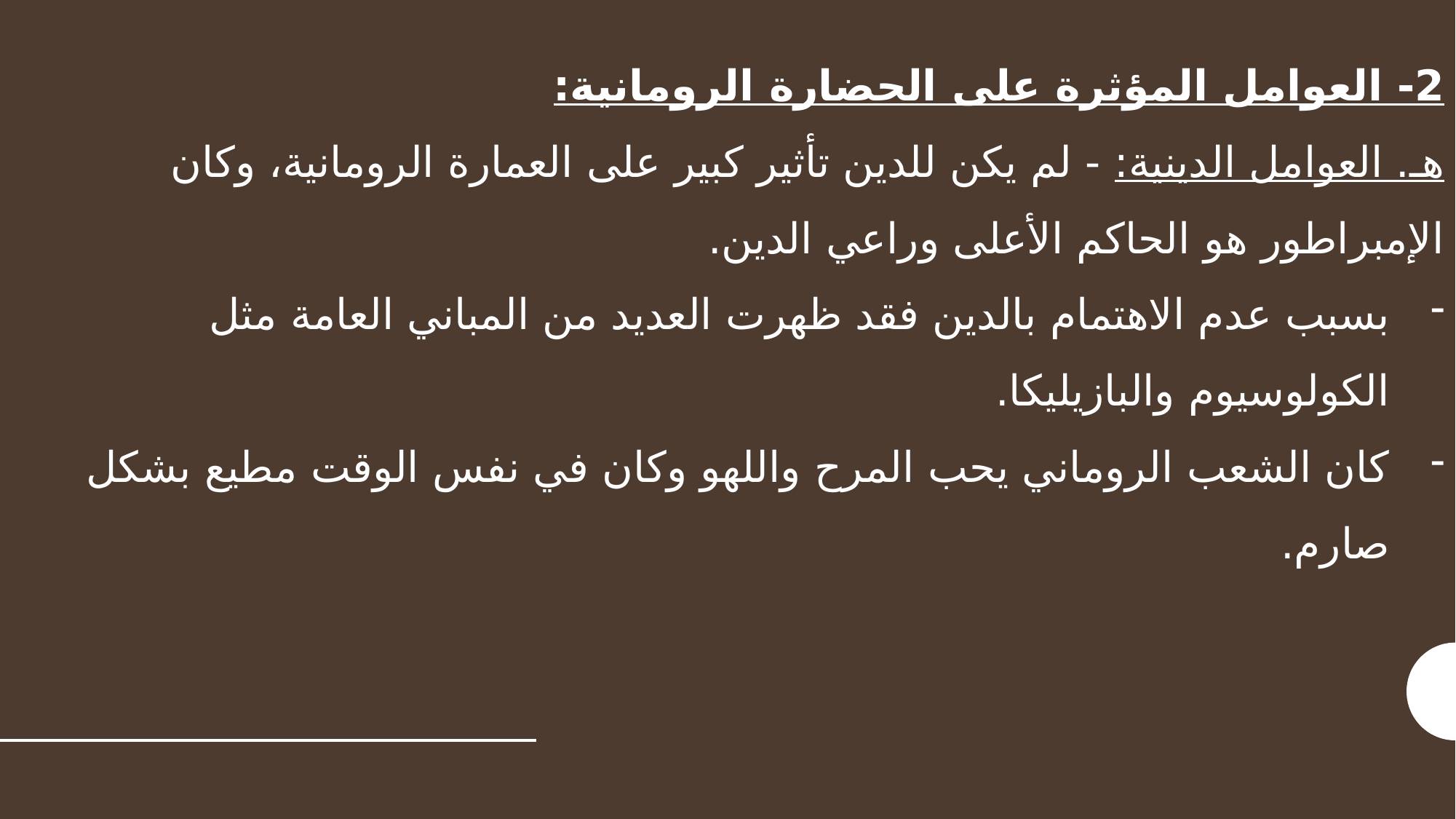

2- العوامل المؤثرة على الحضارة الرومانية:
هـ. العوامل الدينية: - لم يكن للدين تأثير كبير على العمارة الرومانية، وكان الإمبراطور هو الحاكم الأعلى وراعي الدين.
بسبب عدم الاهتمام بالدين فقد ظهرت العديد من المباني العامة مثل الكولوسيوم والبازيليكا.
كان الشعب الروماني يحب المرح واللهو وكان في نفس الوقت مطيع بشكل صارم.